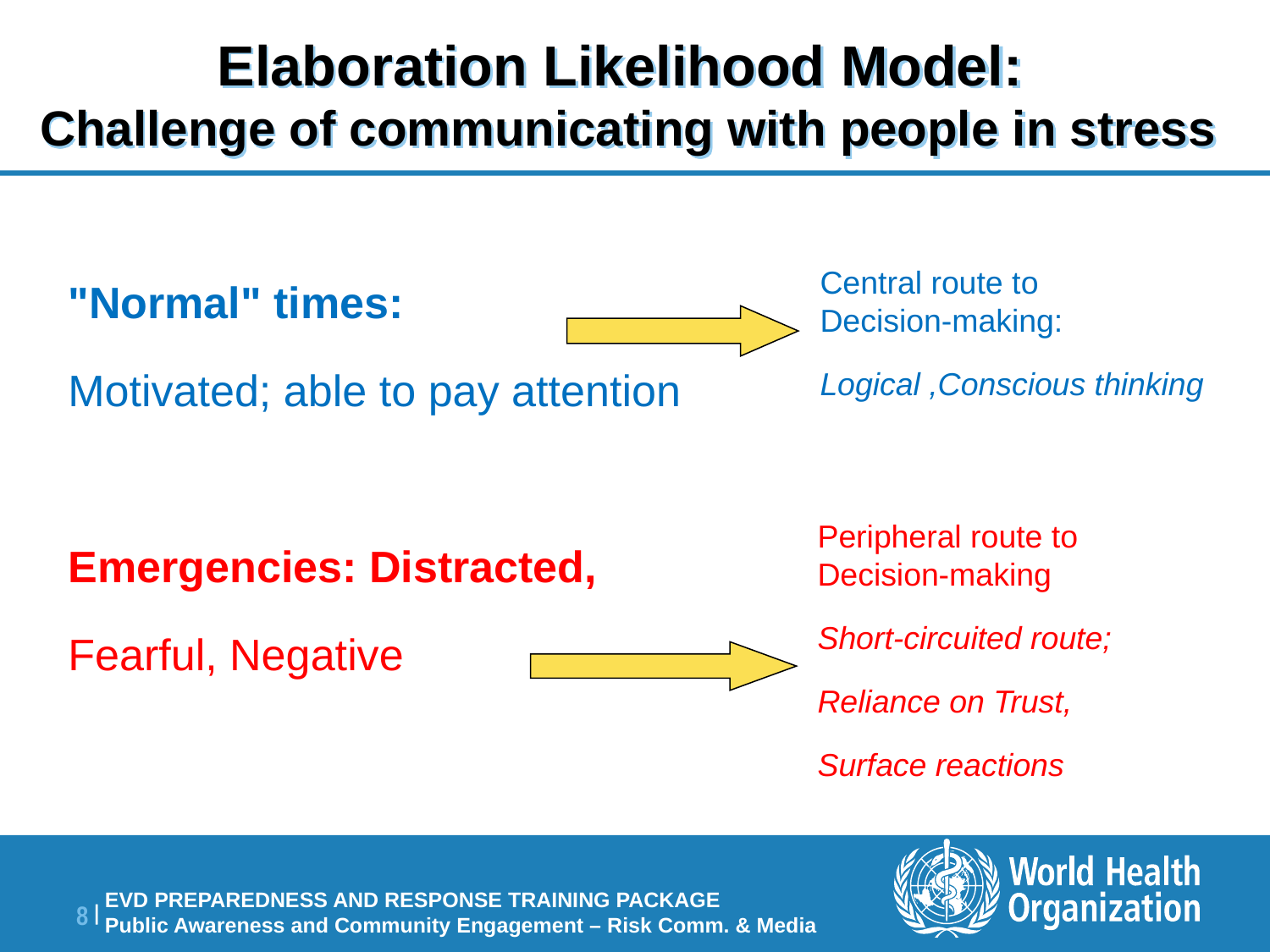

# Elaboration Likelihood Model: Challenge of communicating with people in stress

"Normal" times:
Motivated; able to pay attention

Emergencies: Distracted,
Fearful, Negative
Central route to
Decision-making:
Logical ,Conscious thinking

Peripheral route to Decision-making
Short-circuited route;
Reliance on Trust,
Surface reactions